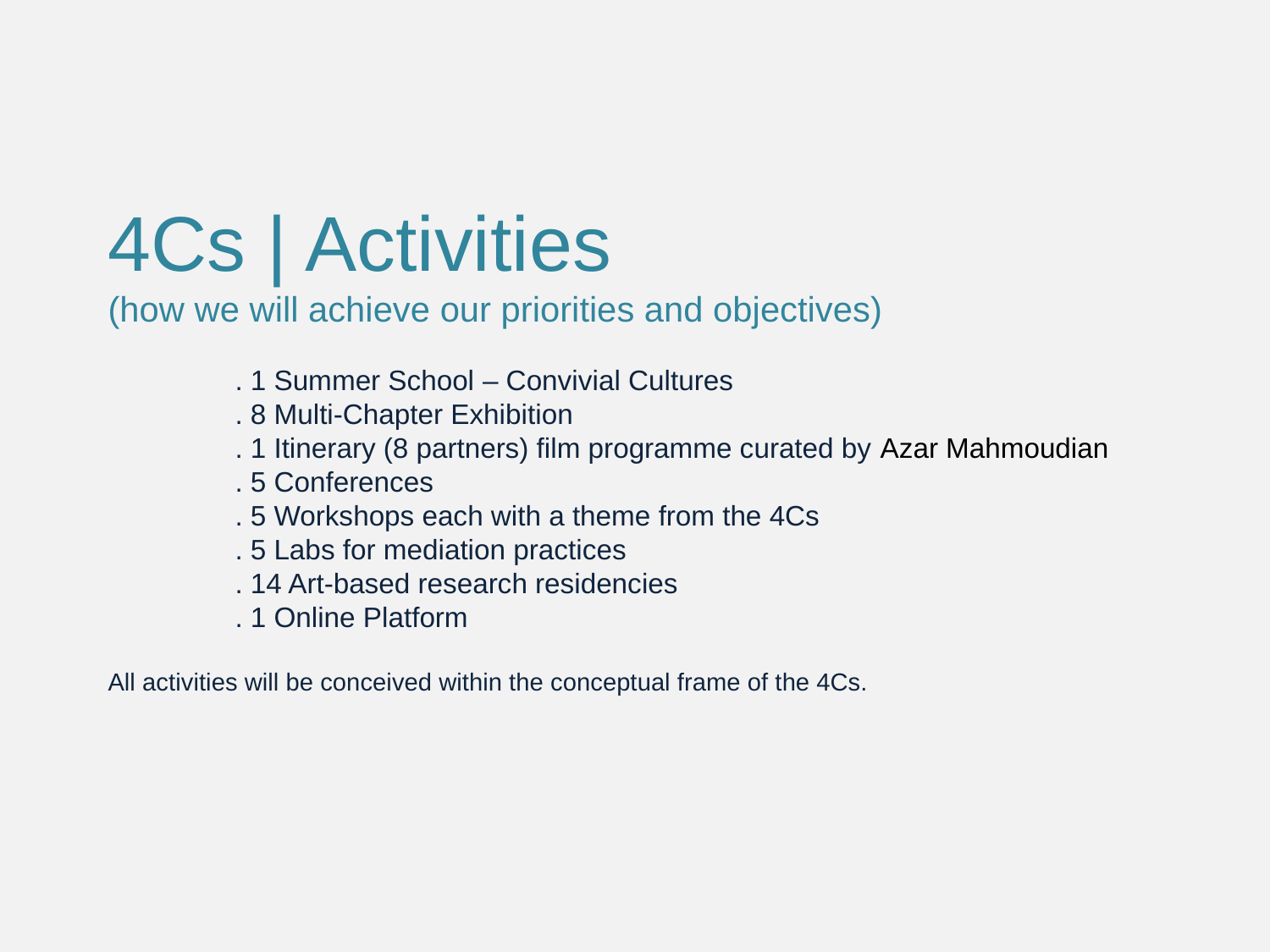

# 4Cs | Activities (how we will achieve our priorities and objectives) . 1 Summer School – Convivial Cultures . 8 Multi-Chapter Exhibition . 1 Itinerary (8 partners) film programme curated by Azar Mahmoudian . 5 Conferences . 5 Workshops each with a theme from the 4Cs . 5 Labs for mediation practices . 14 Art-based research residencies . 1 Online Platform All activities will be conceived within the conceptual frame of the 4Cs.